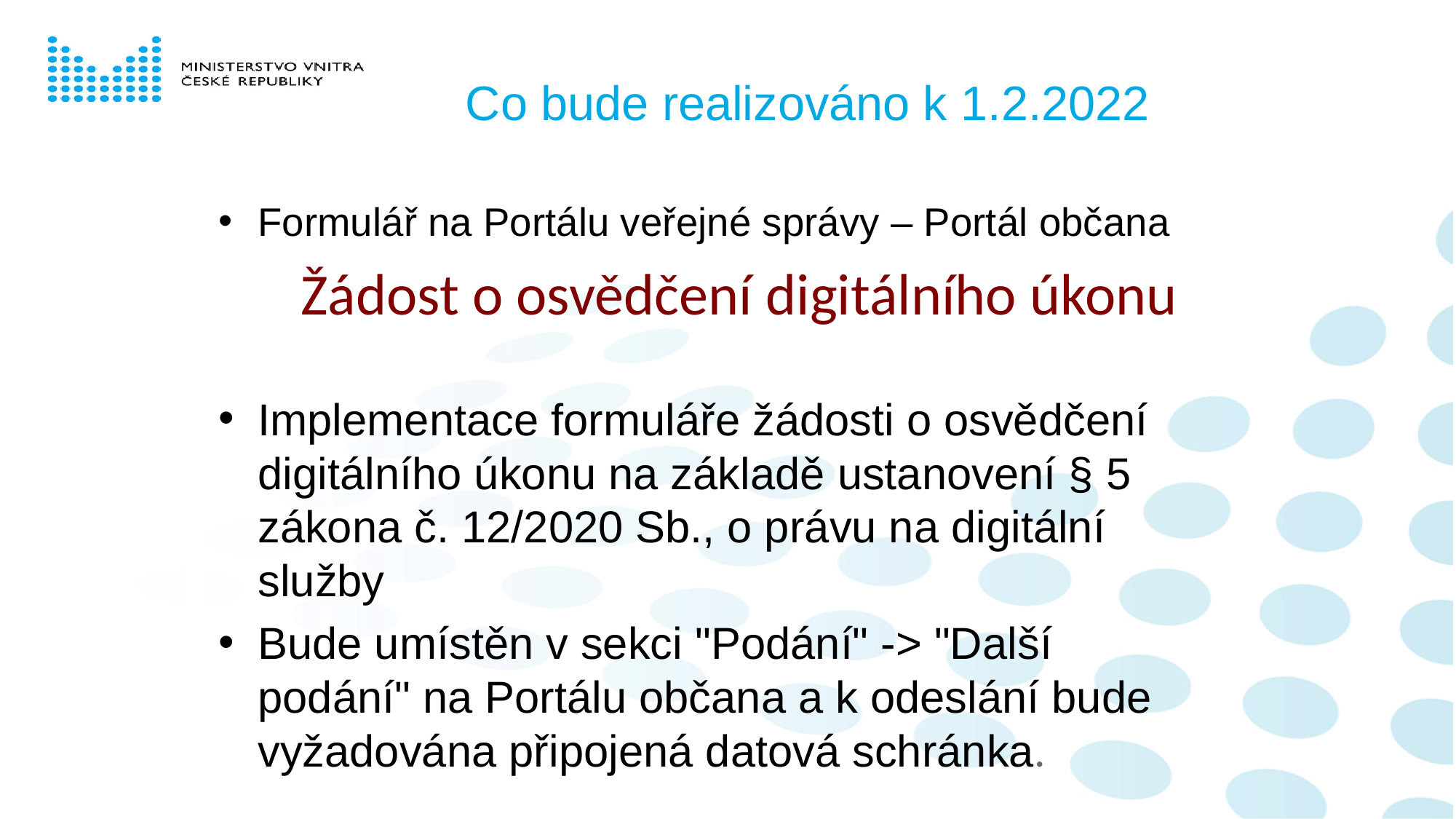

# Co bude realizováno k 1.2.2022
Formulář na Portálu veřejné správy – Portál občana
Žádost o osvědčení digitálního úkonu

Implementace formuláře žádosti o osvědčení digitálního úkonu na základě ustanovení § 5 zákona č. 12/2020 Sb., o právu na digitální služby
Bude umístěn v sekci "Podání" -> "Další podání" na Portálu občana a k odeslání bude vyžadována připojená datová schránka.